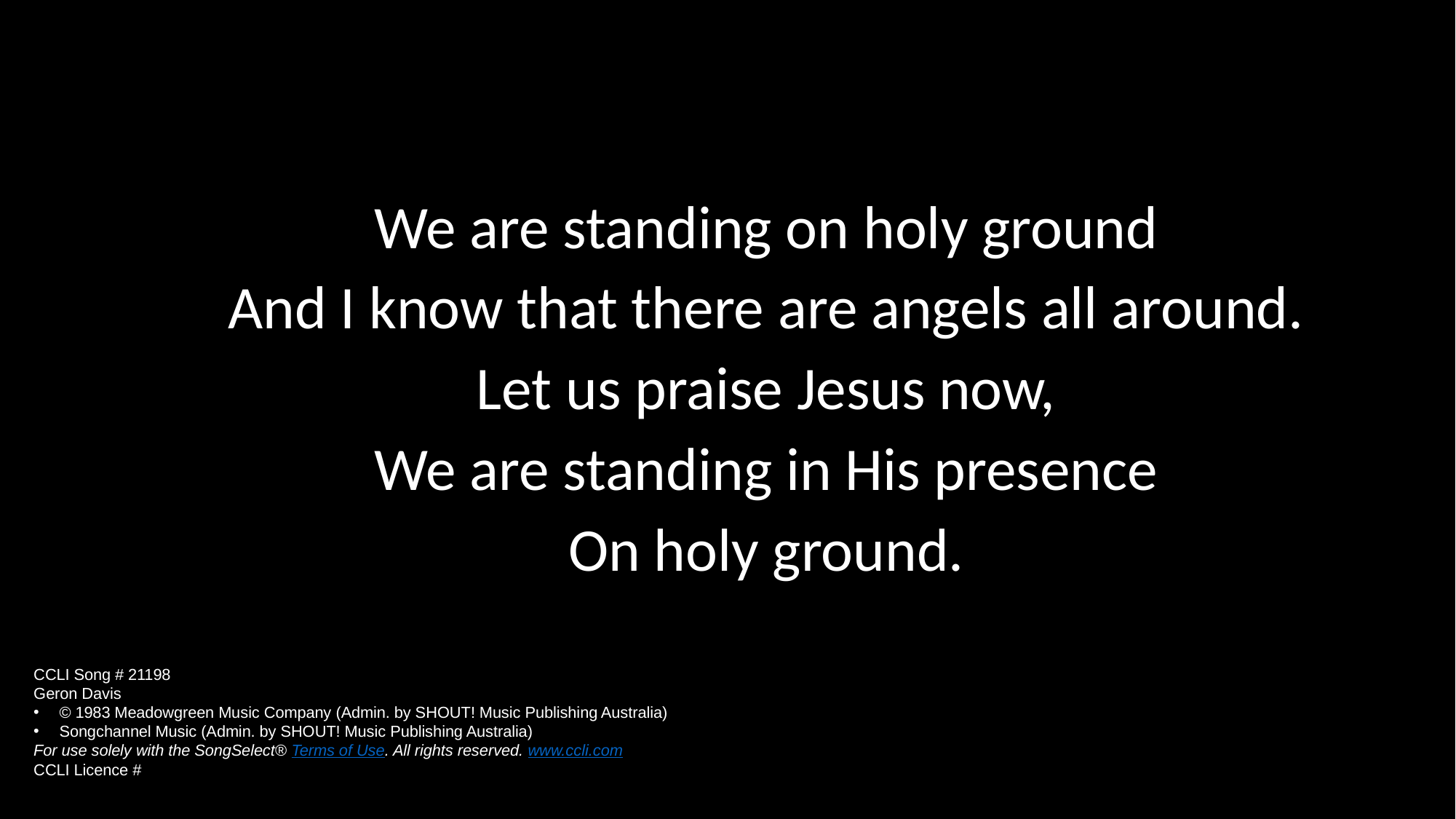

We are standing on holy ground
And I know that there are angels all around.
Let us praise Jesus now,
We are standing in His presence
On holy ground.
CCLI Song # 21198
Geron Davis
© 1983 Meadowgreen Music Company (Admin. by SHOUT! Music Publishing Australia)
Songchannel Music (Admin. by SHOUT! Music Publishing Australia)
For use solely with the SongSelect® Terms of Use. All rights reserved. www.ccli.com
CCLI Licence #